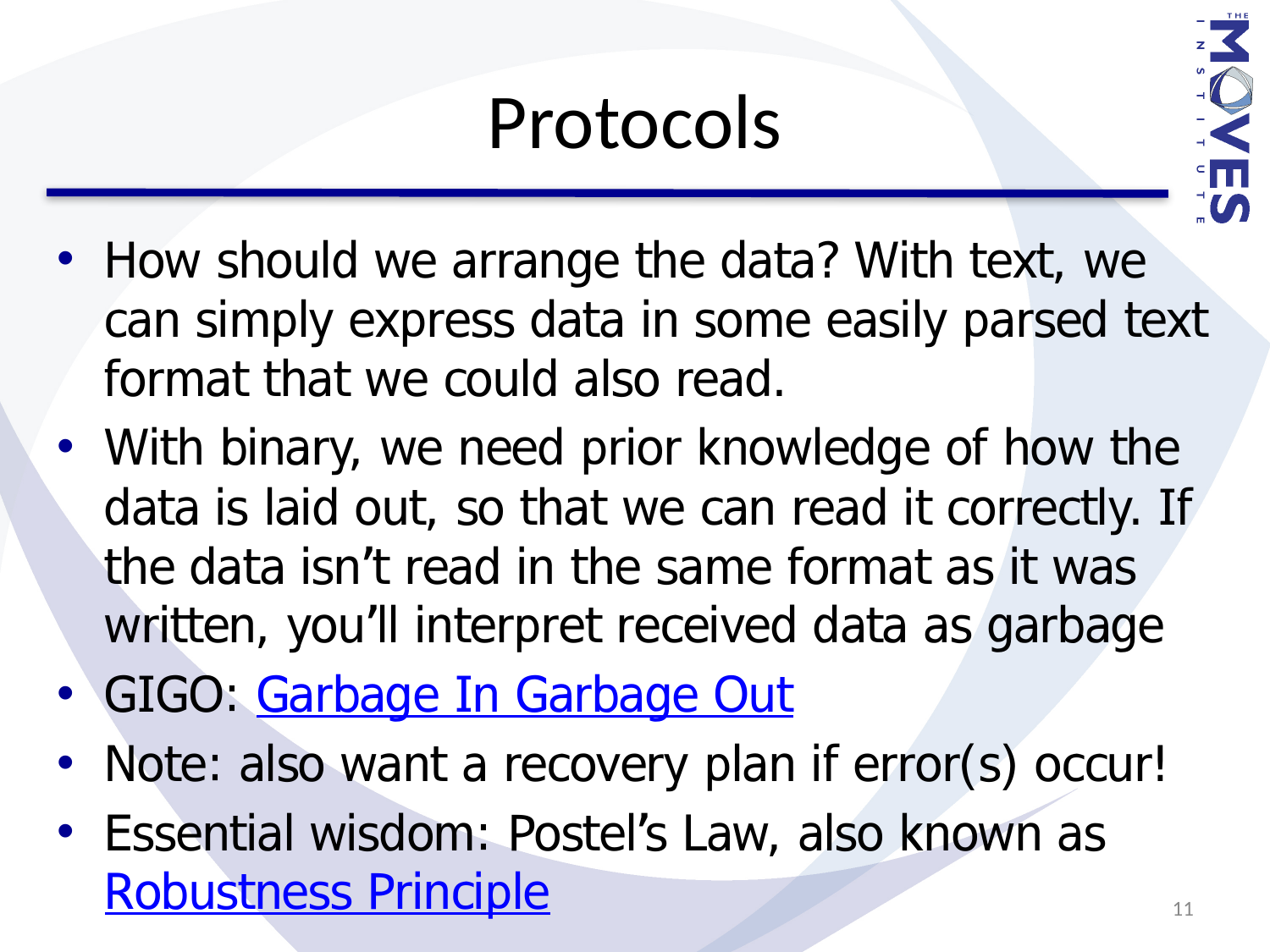

# Protocols
How should we arrange the data? With text, we can simply express data in some easily parsed text format that we could also read.
With binary, we need prior knowledge of how the data is laid out, so that we can read it correctly. If the data isn’t read in the same format as it was written, you’ll interpret received data as garbage
GIGO: Garbage In Garbage Out
Note: also want a recovery plan if error(s) occur!
Essential wisdom: Postel’s Law, also known as Robustness Principle
11